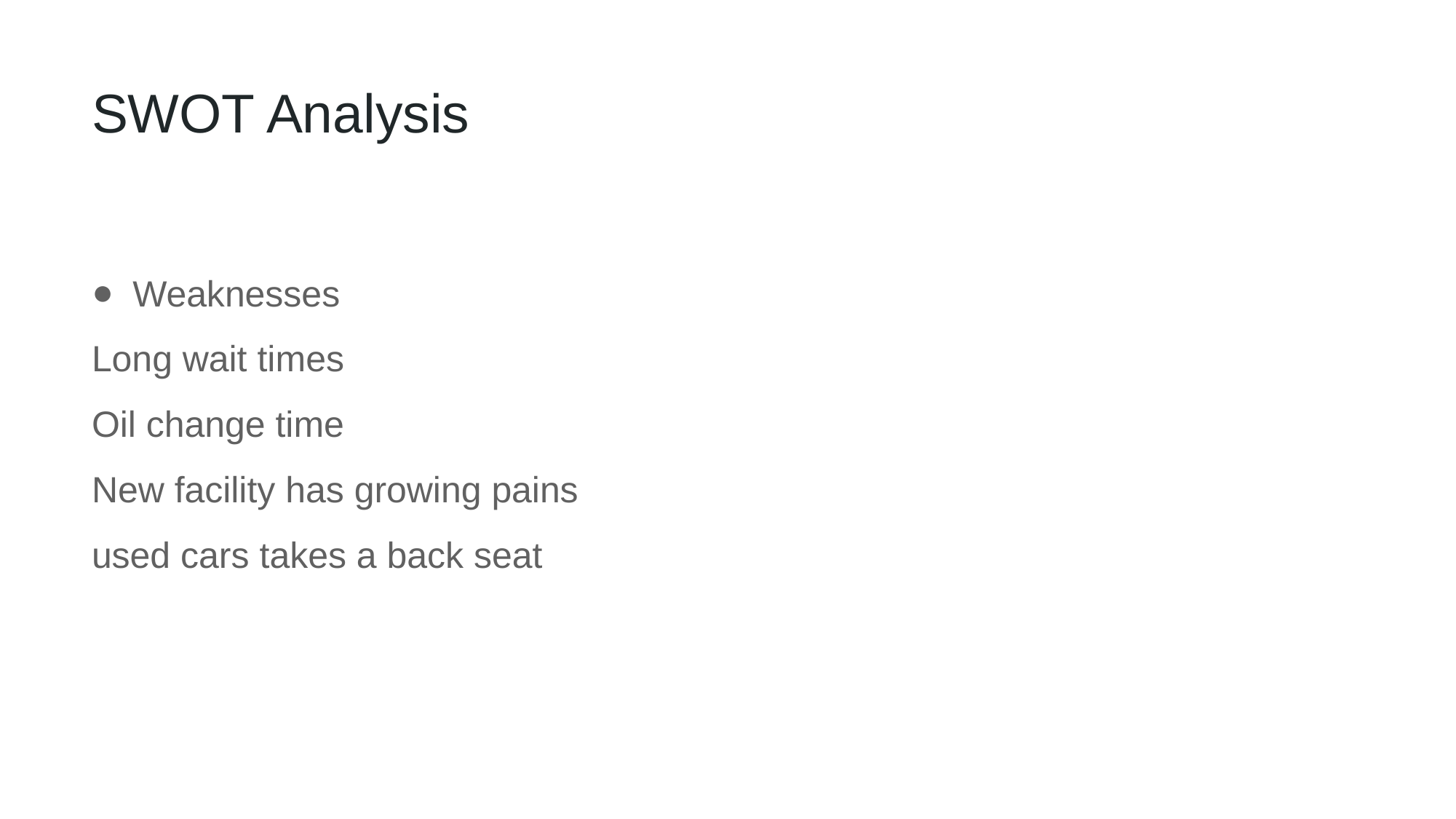

# SWOT Analysis
Weaknesses
Long wait times
Oil change time
New facility has growing pains
used cars takes a back seat